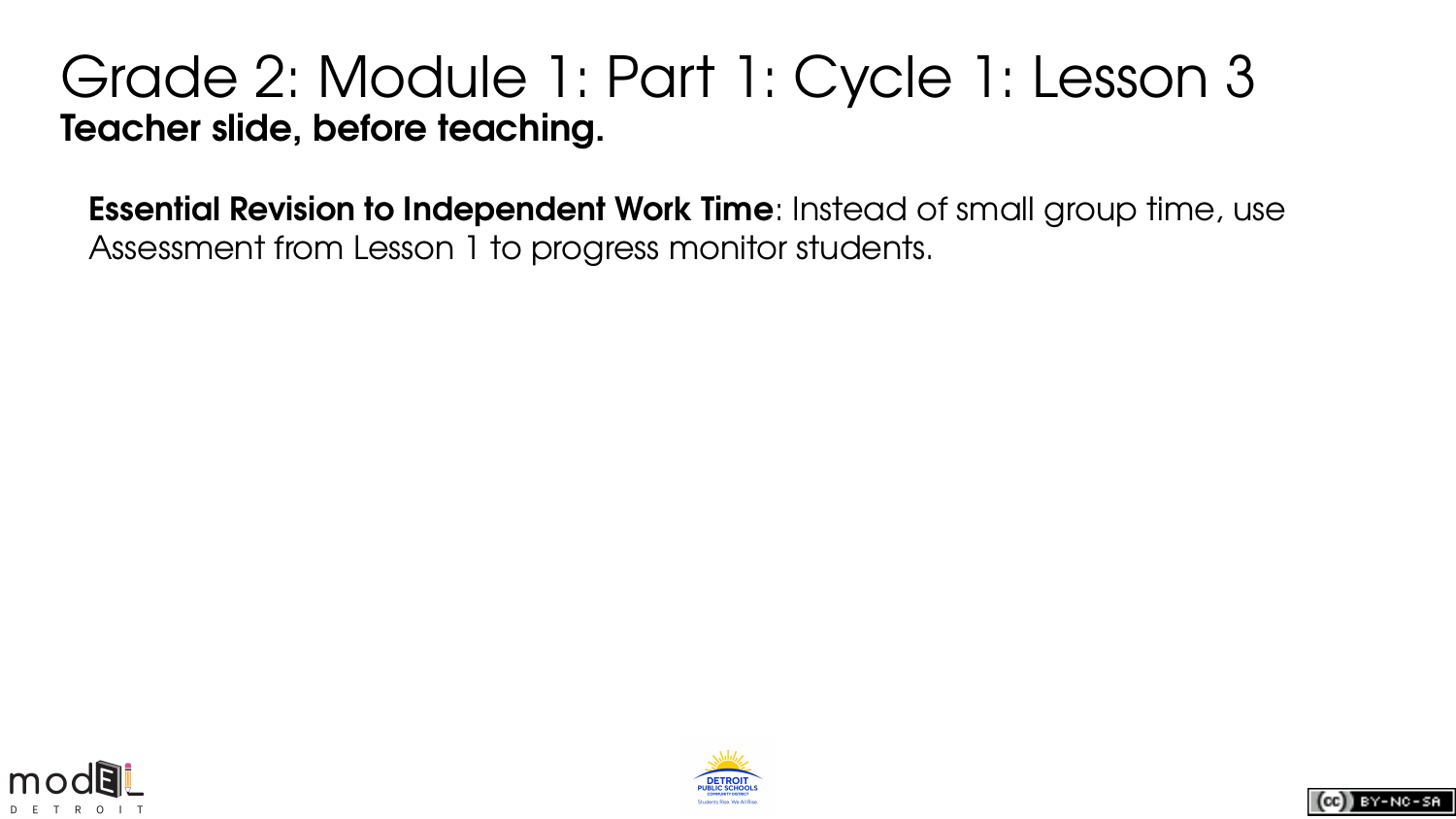

# Grade 2: Module 1: Part 1: Cycle 1: Lesson 3
Teacher slide, before teaching.
Essential Revision to Independent Work Time: Instead of small group time, use Assessment from Lesson 1 to progress monitor students.